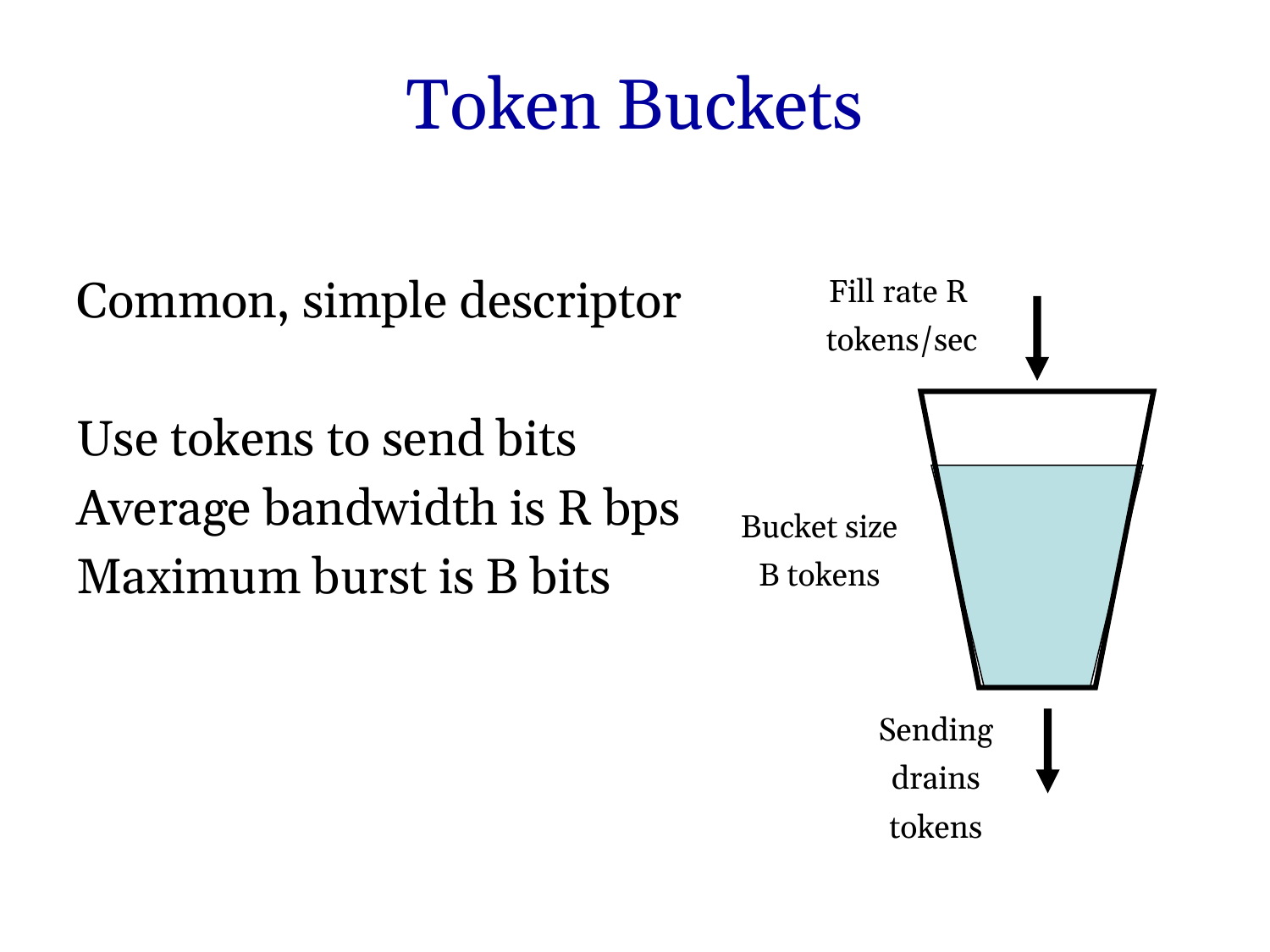

# Token Buckets
Common, simple descriptor

Use tokens to send bits
Average bandwidth is R bps
Maximum burst is B bits

Fill rate R
tokens/sec

Bucket size
B tokens
Sending
drains
tokens